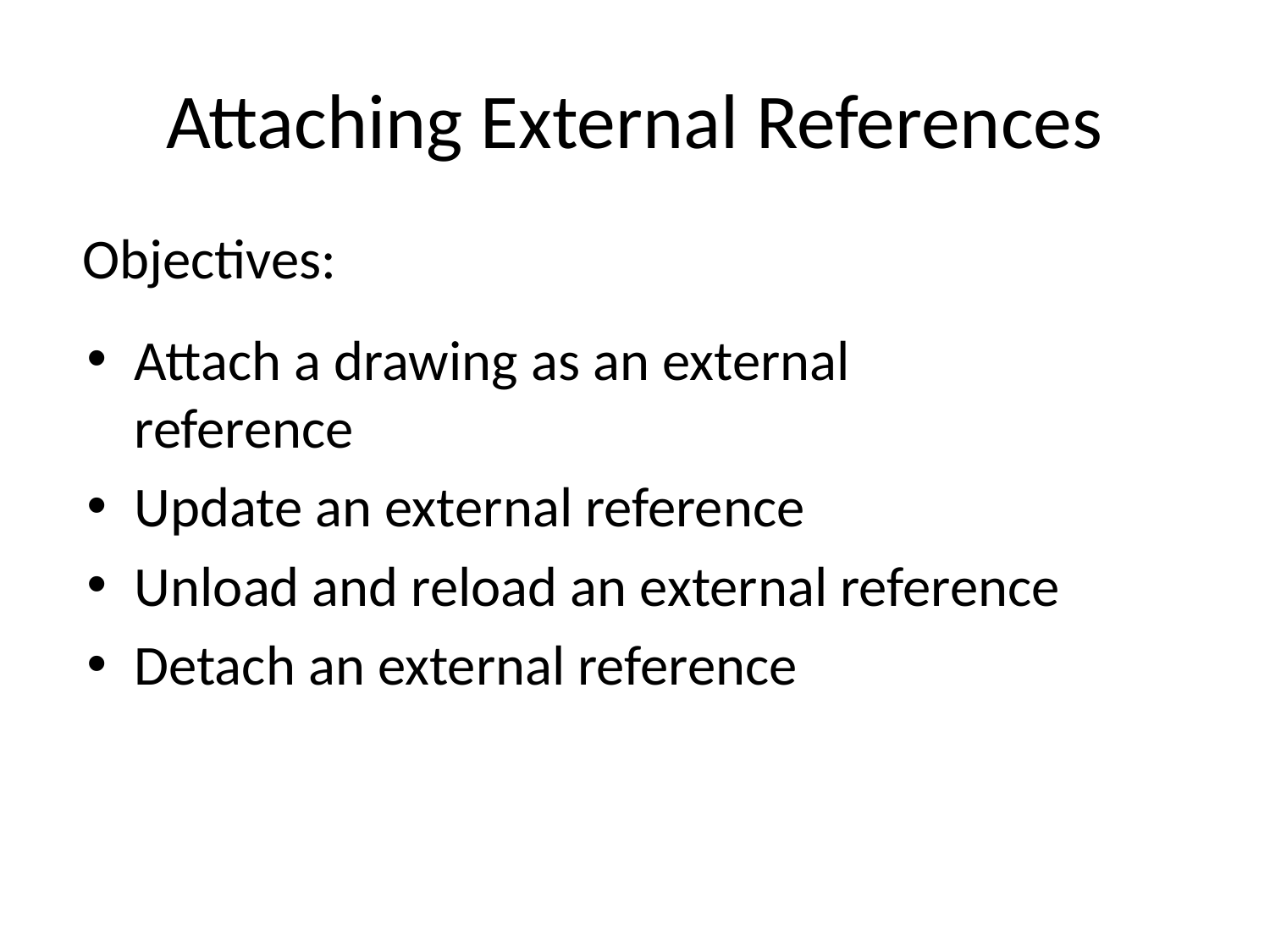

# Attaching External References
Objectives:
Attach a drawing as an external reference
Update an external reference
Unload and reload an external reference
Detach an external reference